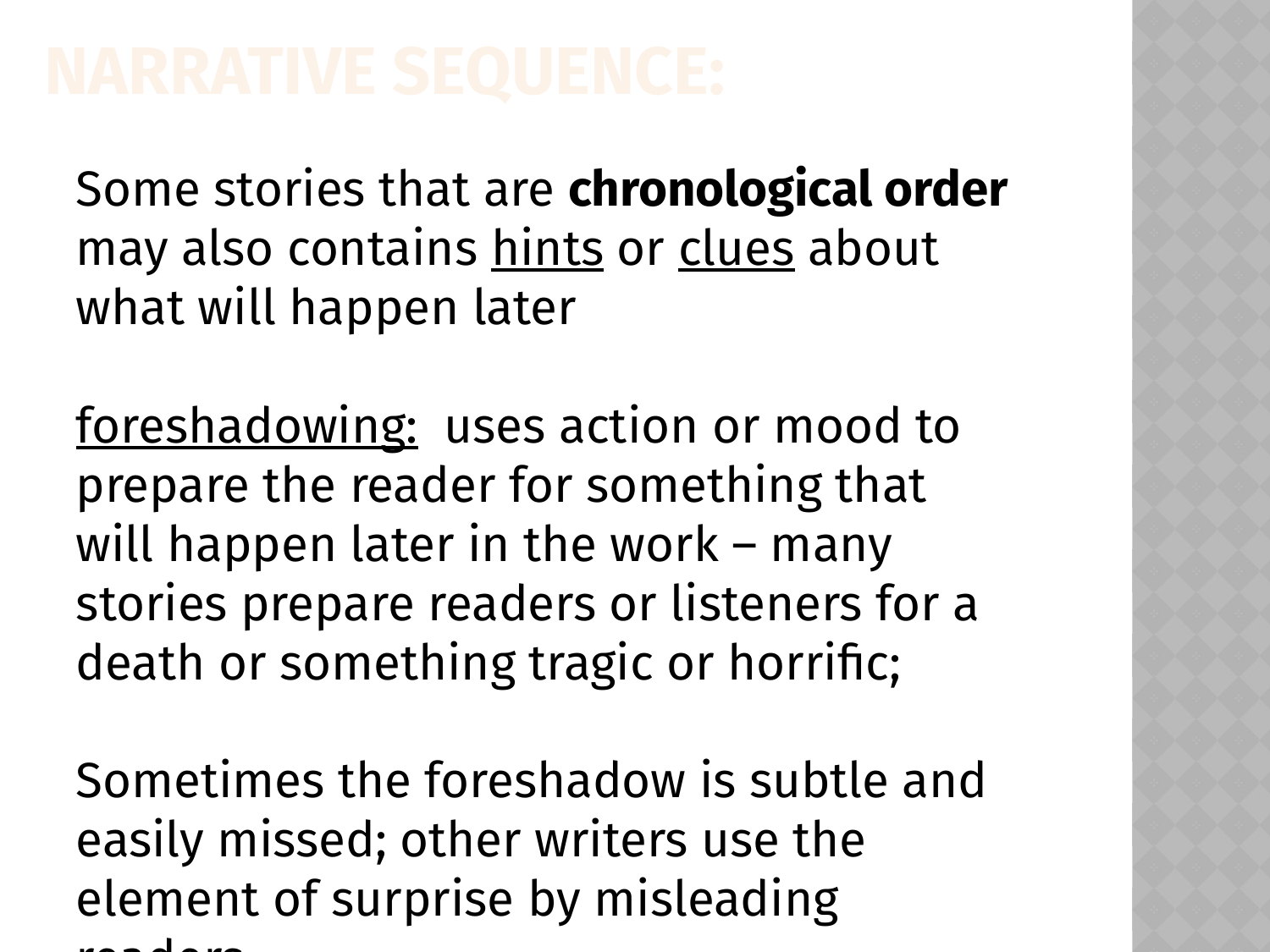

Narrative sequence:

Some stories that are chronological order may also contains hints or clues about what will happen later

foreshadowing:  uses action or mood to prepare the reader for something that will happen later in the work – many stories prepare readers or listeners for a death or something tragic or horrific;

Sometimes the foreshadow is subtle and easily missed; other writers use the element of surprise by misleading readers